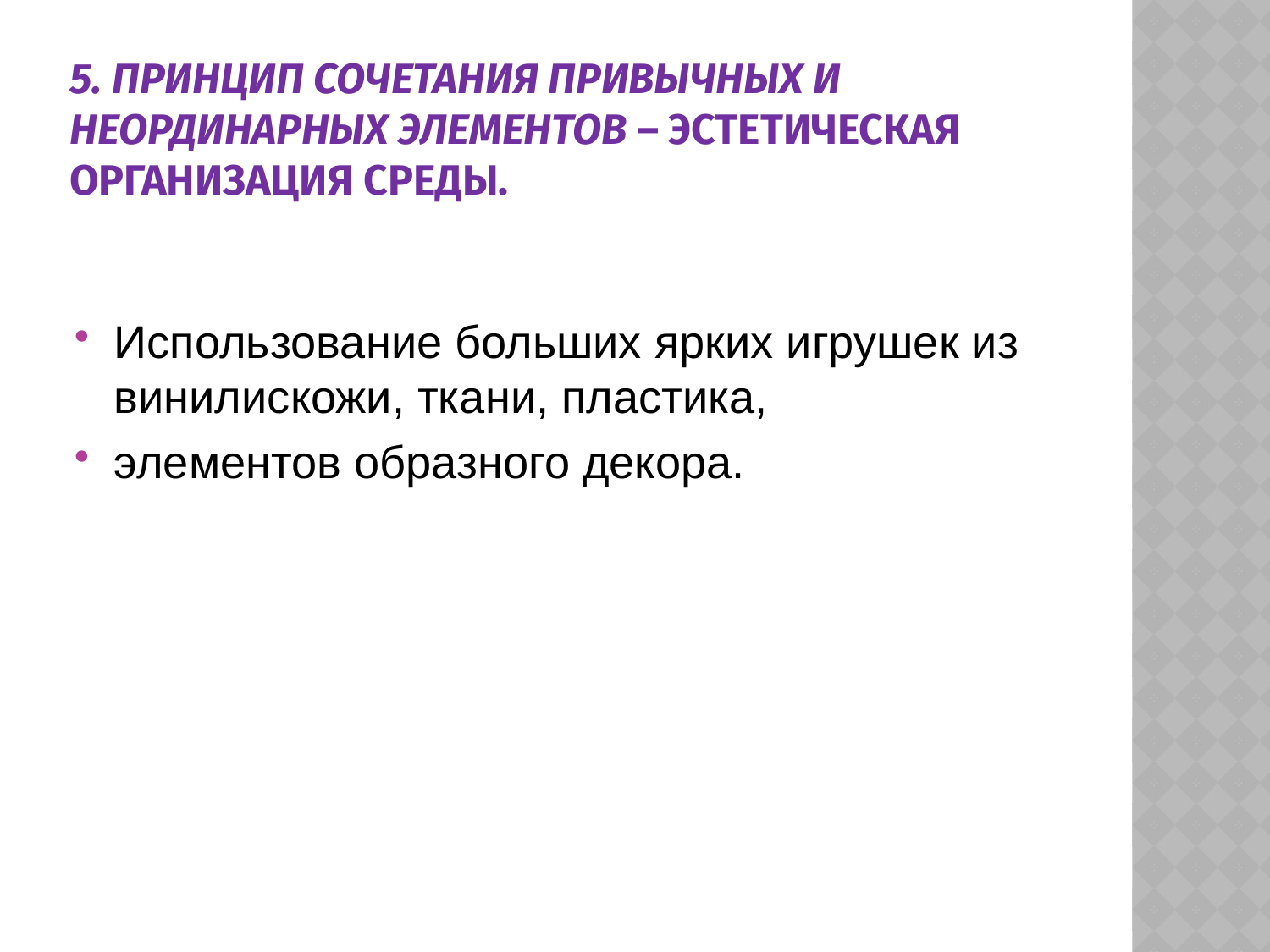

# 5. Принцип сочетания привычных и неординарных элементов – эстетическая организация среды.
Использование больших ярких игрушек из винилискожи, ткани, пластика,
элементов образного декора.